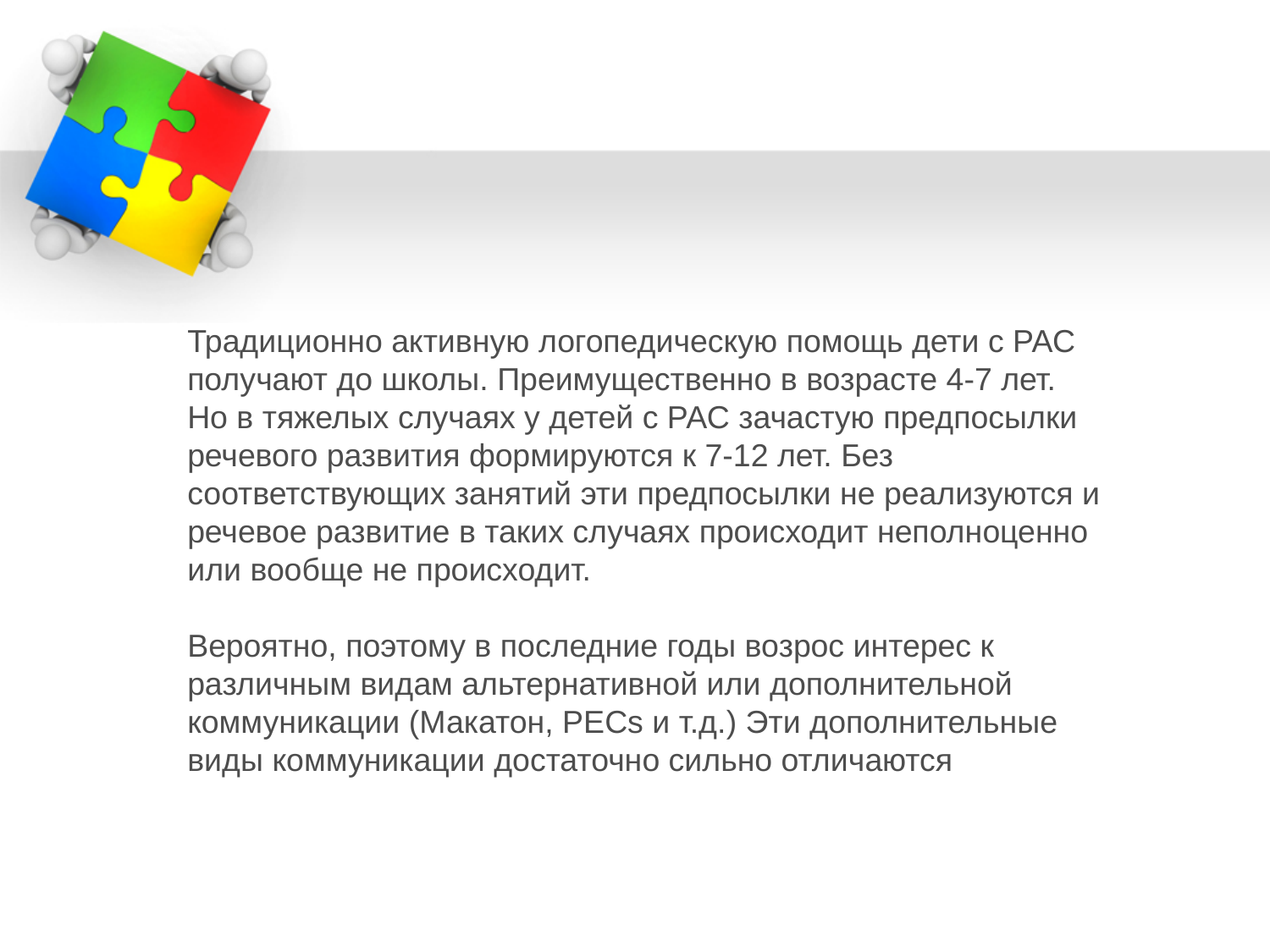

Традиционно активную логопедическую помощь дети с РАС получают до школы. Преимущественно в возрасте 4-7 лет. Но в тяжелых случаях у детей с РАС зачастую предпосылки речевого развития формируются к 7-12 лет. Без соответствующих занятий эти предпосылки не реализуются и речевое развитие в таких случаях происходит неполноценно или вообще не происходит.

Вероятно, поэтому в последние годы возрос интерес к различным видам альтернативной или дополнительной коммуникации (Макатон, PECs и т.д.) Эти дополнительные виды коммуникации достаточно сильно отличаются